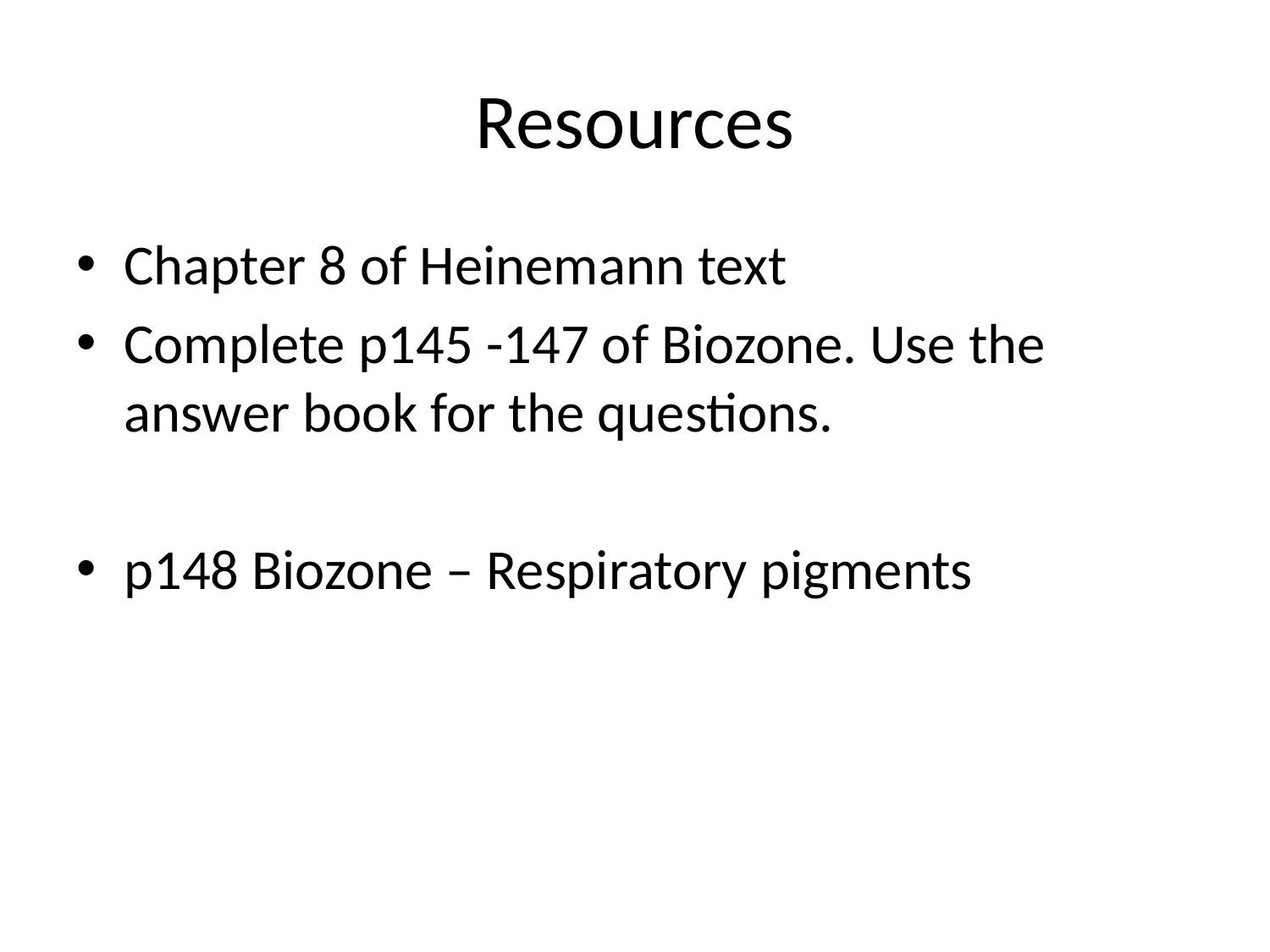

# Resources
Chapter 8 of Heinemann text
Complete p145 -147 of Biozone. Use the answer book for the questions.

p148 Biozone – Respiratory pigments